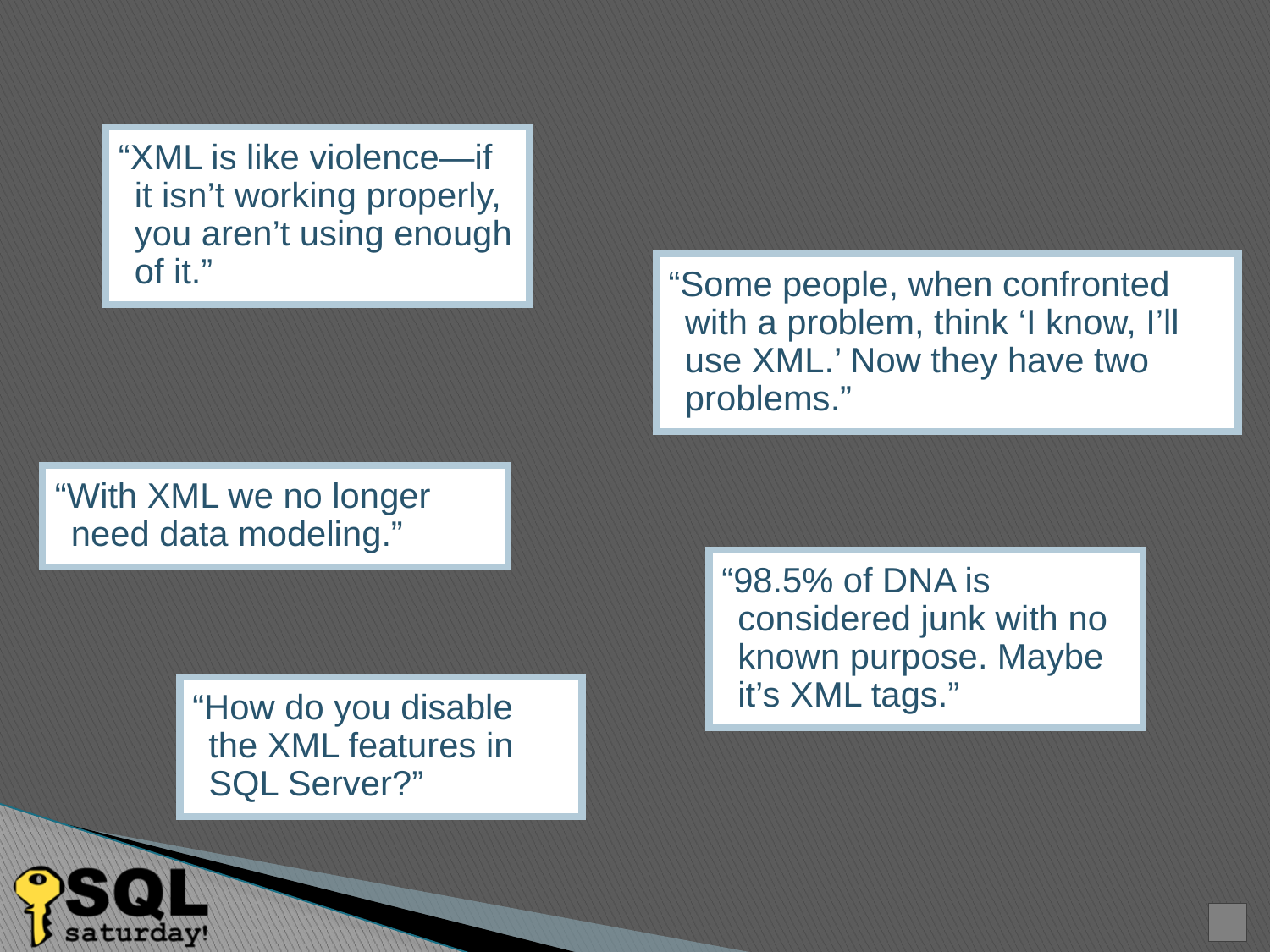

“XML is like violence—if it isn’t working properly, you aren’t using enough of it.”
“Some people, when confronted with a problem, think ‘I know, I’ll use XML.’ Now they have two problems.”
“With XML we no longer need data modeling.”
“98.5% of DNA is considered junk with no known purpose. Maybe it’s XML tags.”
“How do you disable the XML features in SQL Server?”